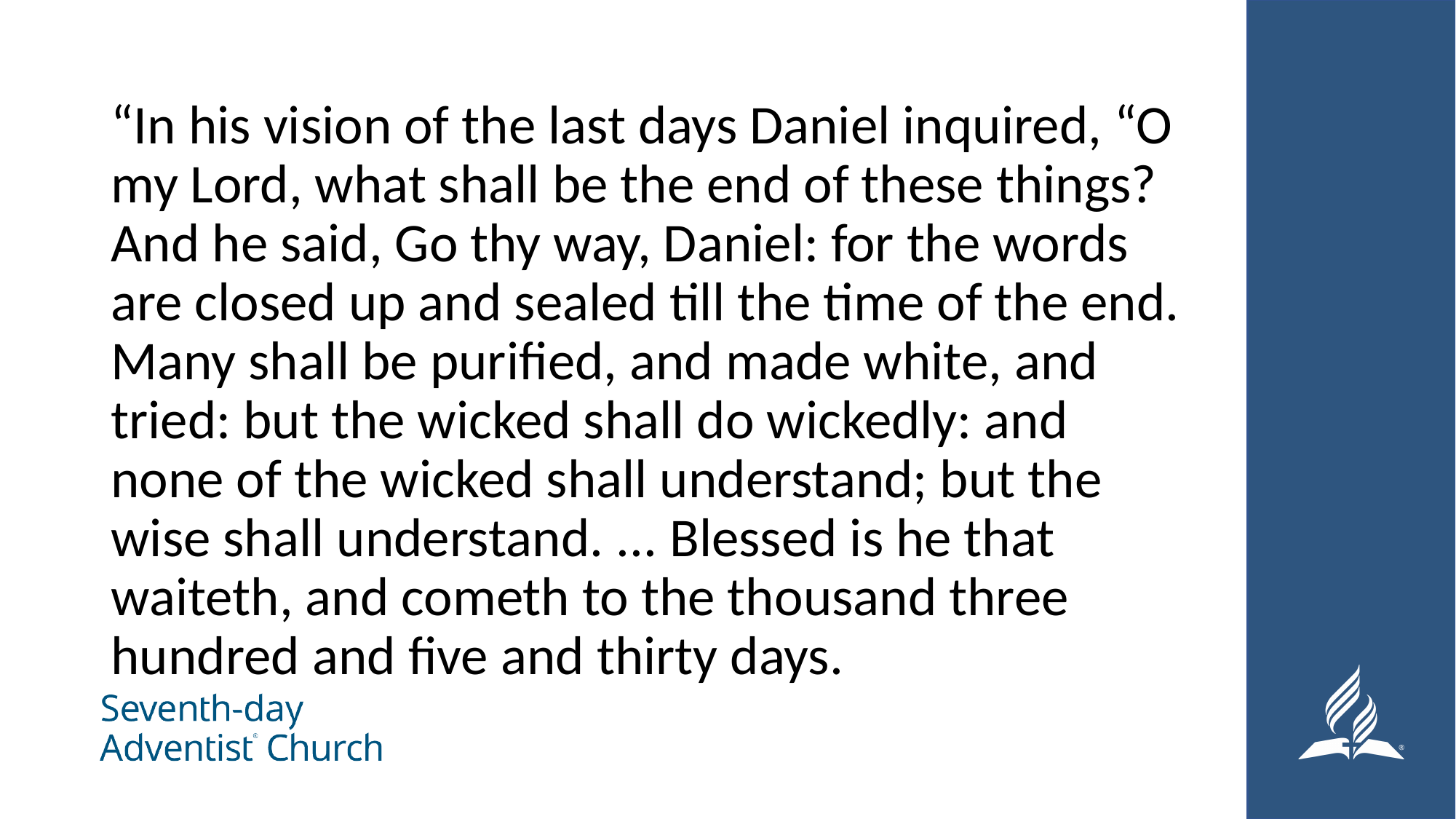

# “In his vision of the last days Daniel inquired, “O my Lord, what shall be the end of these things? And he said, Go thy way, Daniel: for the words are closed up and sealed till the time of the end. Many shall be purified, and made white, and tried: but the wicked shall do wickedly: and none of the wicked shall understand; but the wise shall understand. ... Blessed is he that waiteth, and cometh to the thousand three hundred and five and thirty days.